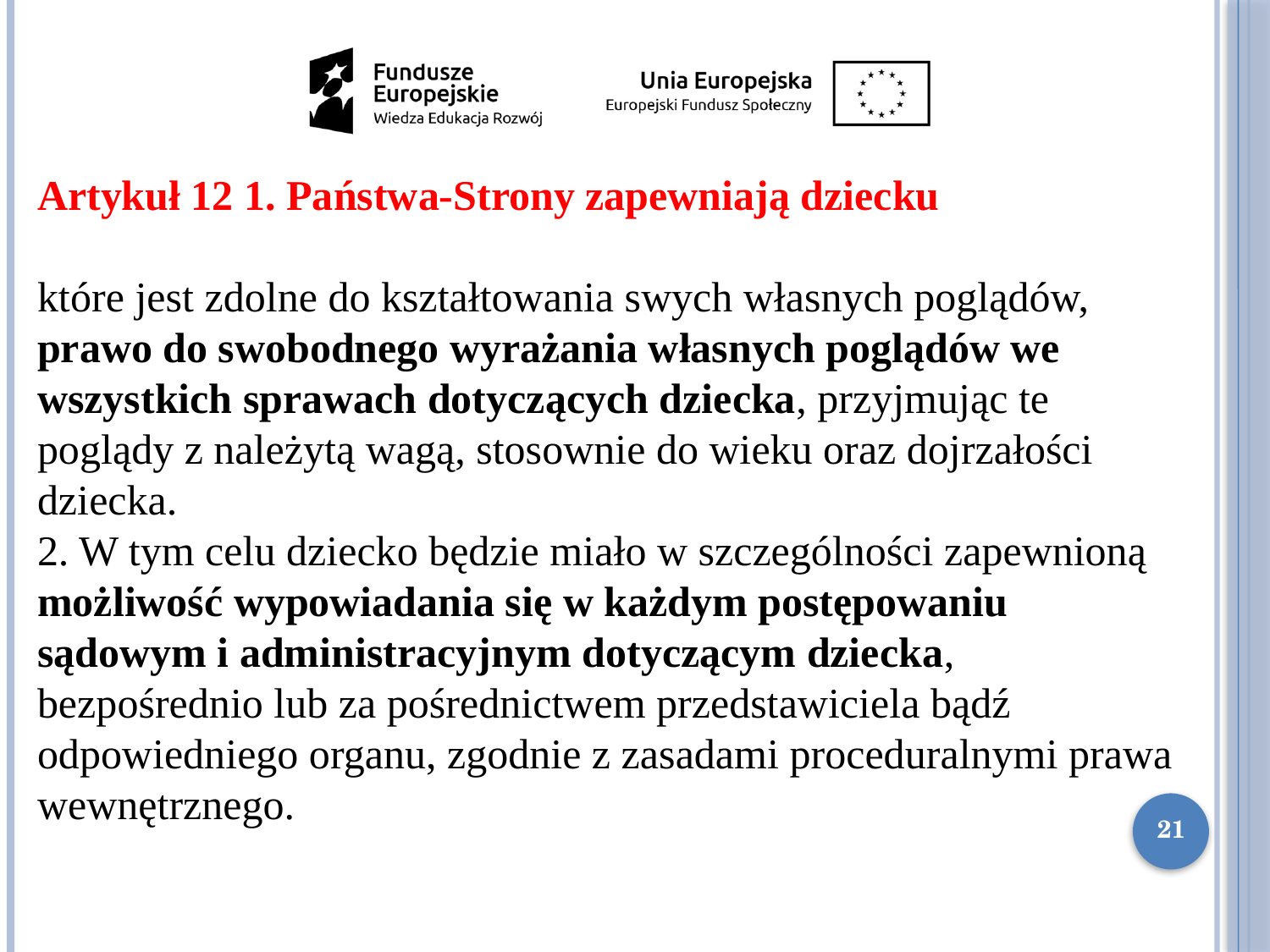

Artykuł 12 1. Państwa-Strony zapewniają dziecku

które jest zdolne do kształtowania swych własnych poglądów, prawo do swobodnego wyrażania własnych poglądów we wszystkich sprawach dotyczących dziecka, przyjmując te poglądy z należytą wagą, stosownie do wieku oraz dojrzałości dziecka.
2. W tym celu dziecko będzie miało w szczególności zapewnioną możliwość wypowiadania się w każdym postępowaniu sądowym i administracyjnym dotyczącym dziecka, bezpośrednio lub za pośrednictwem przedstawiciela bądź odpowiedniego organu, zgodnie z zasadami proceduralnymi prawa wewnętrznego.

21